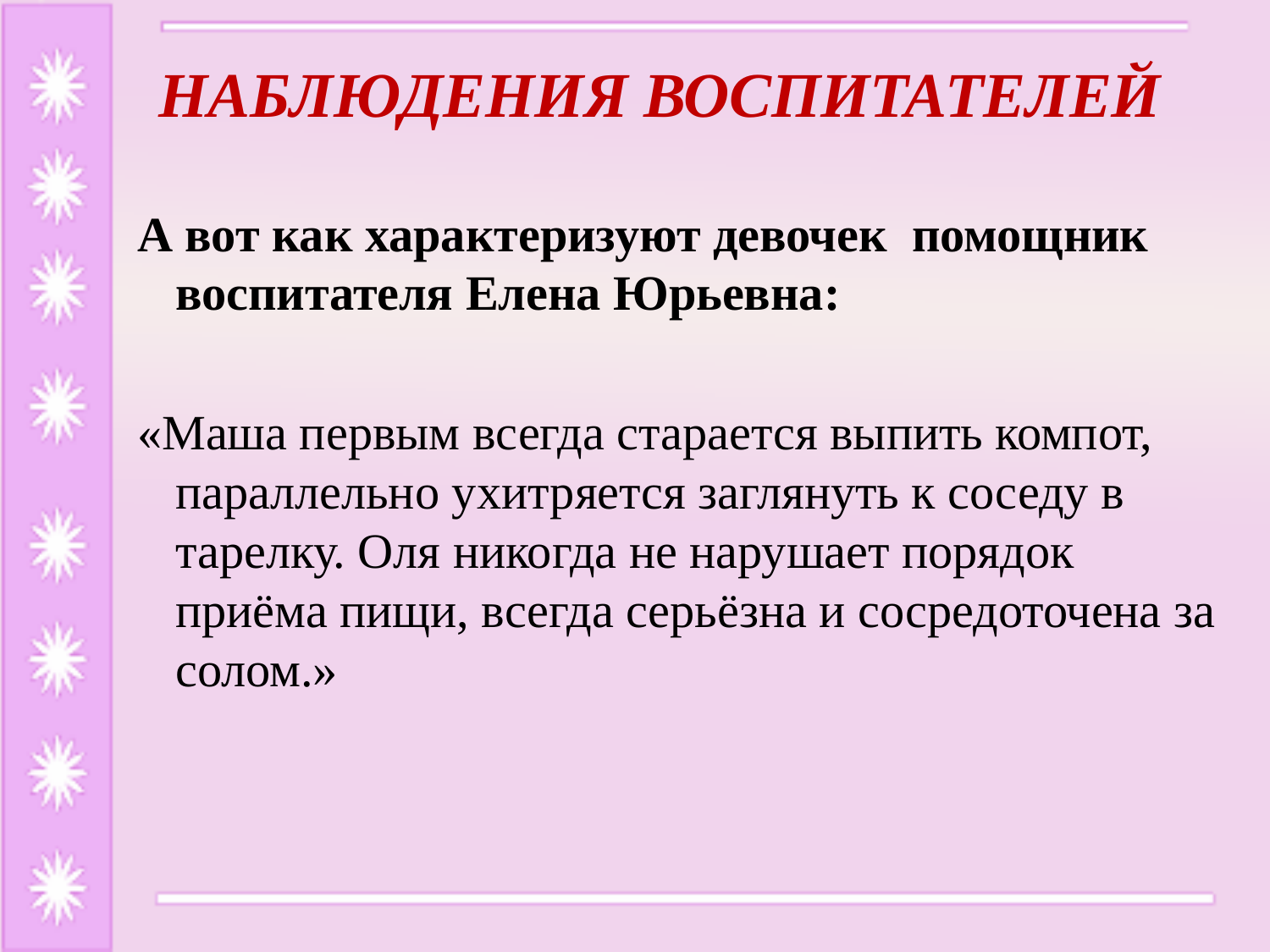

# Наблюдения воспитателей

А вот как характеризуют девочек  помощник воспитателя Елена Юрьевна:

«Маша первым всегда старается выпить компот, параллельно ухитряется заглянуть к соседу в тарелку. Оля никогда не нарушает порядок приёма пищи, всегда серьёзна и сосредоточена за солом.»